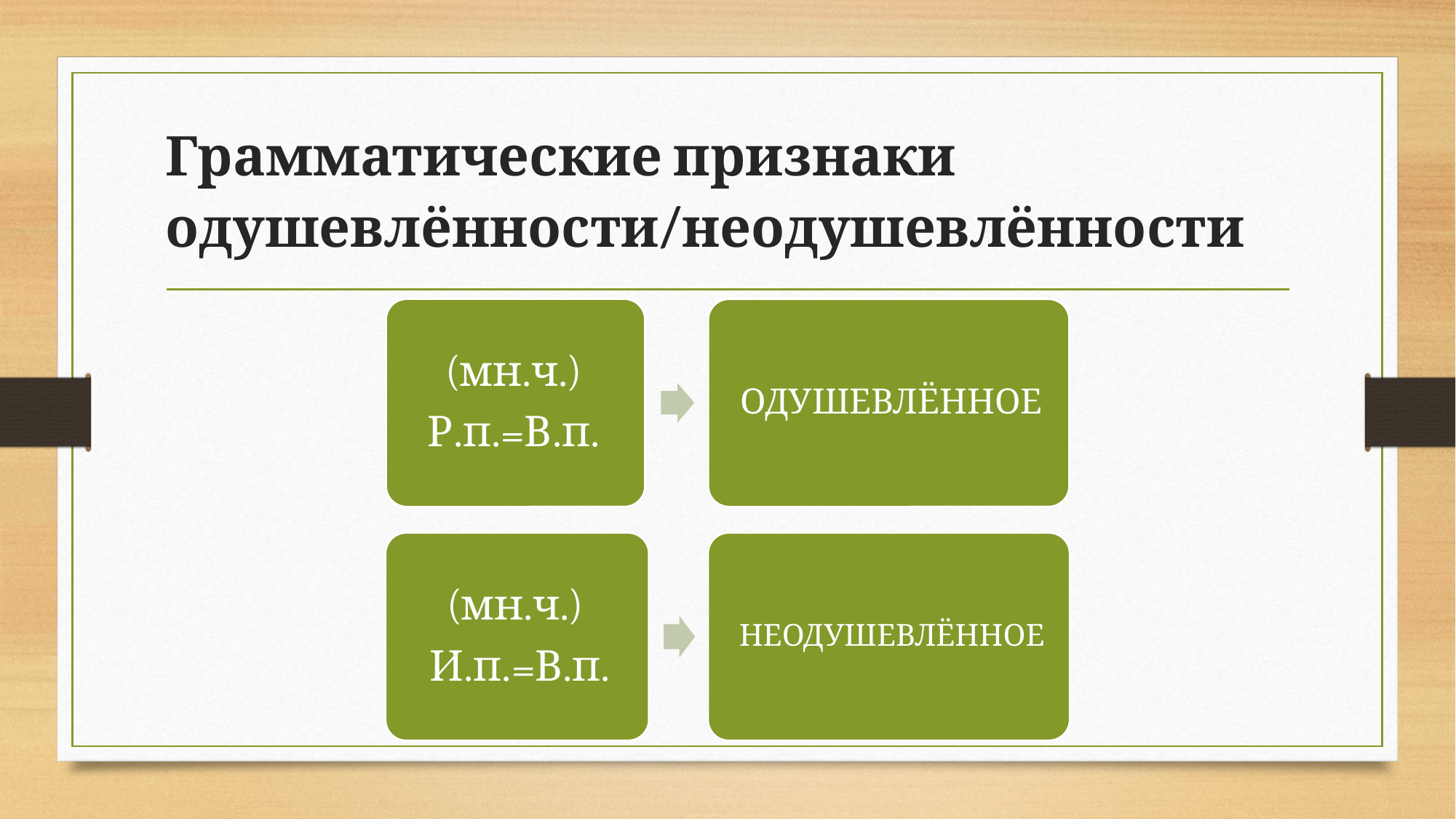

# Грамматические признаки одушевлённости/неодушевлённости
(мн.ч.)
Р.п.=В.п.

ОДУШЕВЛЁННОЕ
(мн.ч.)
И.п.=В.п.

НЕОДУШЕВЛЁННОЕ